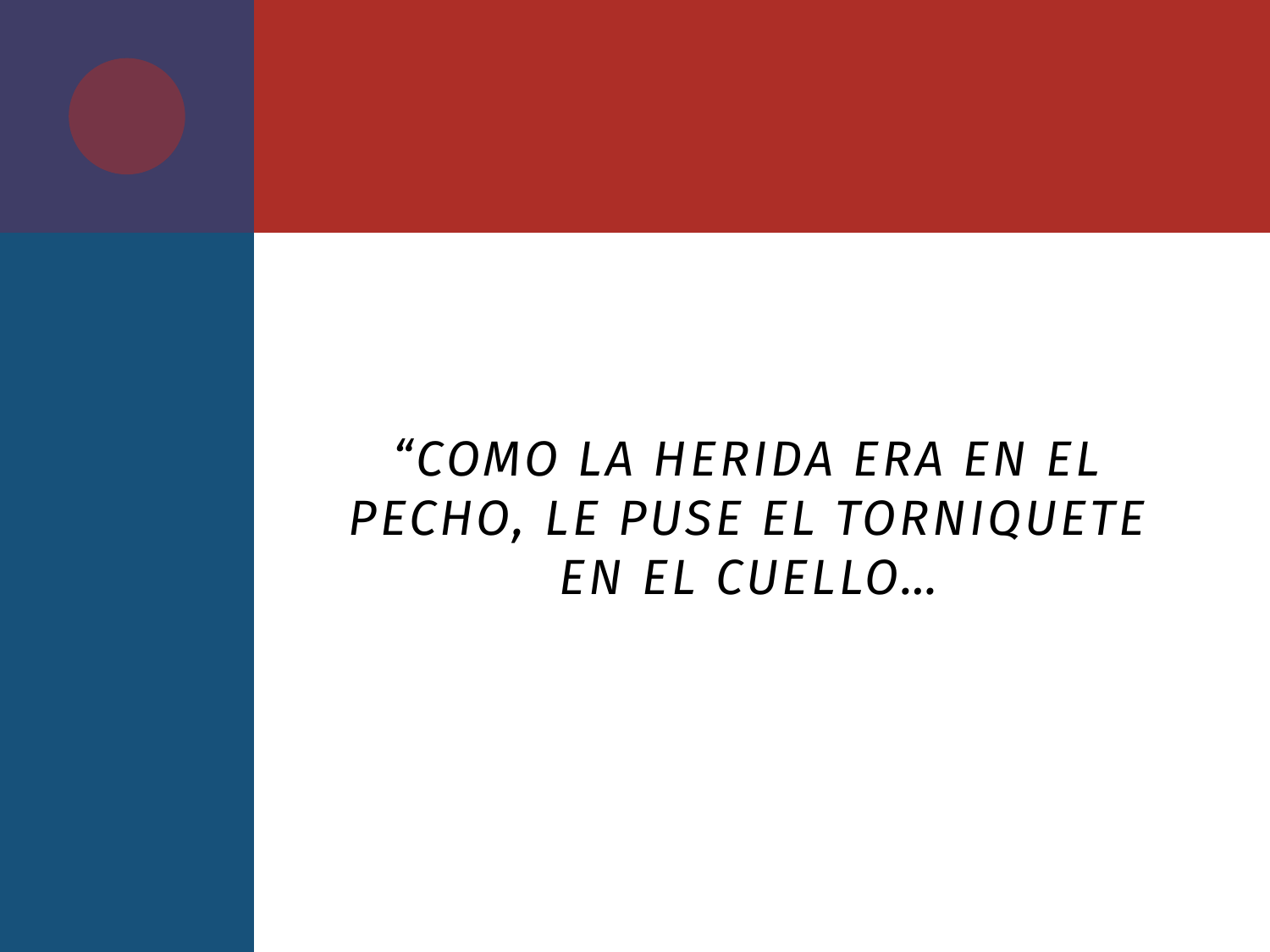

# “como la herida era en el pecho, le puse el torniquete en el cuello…